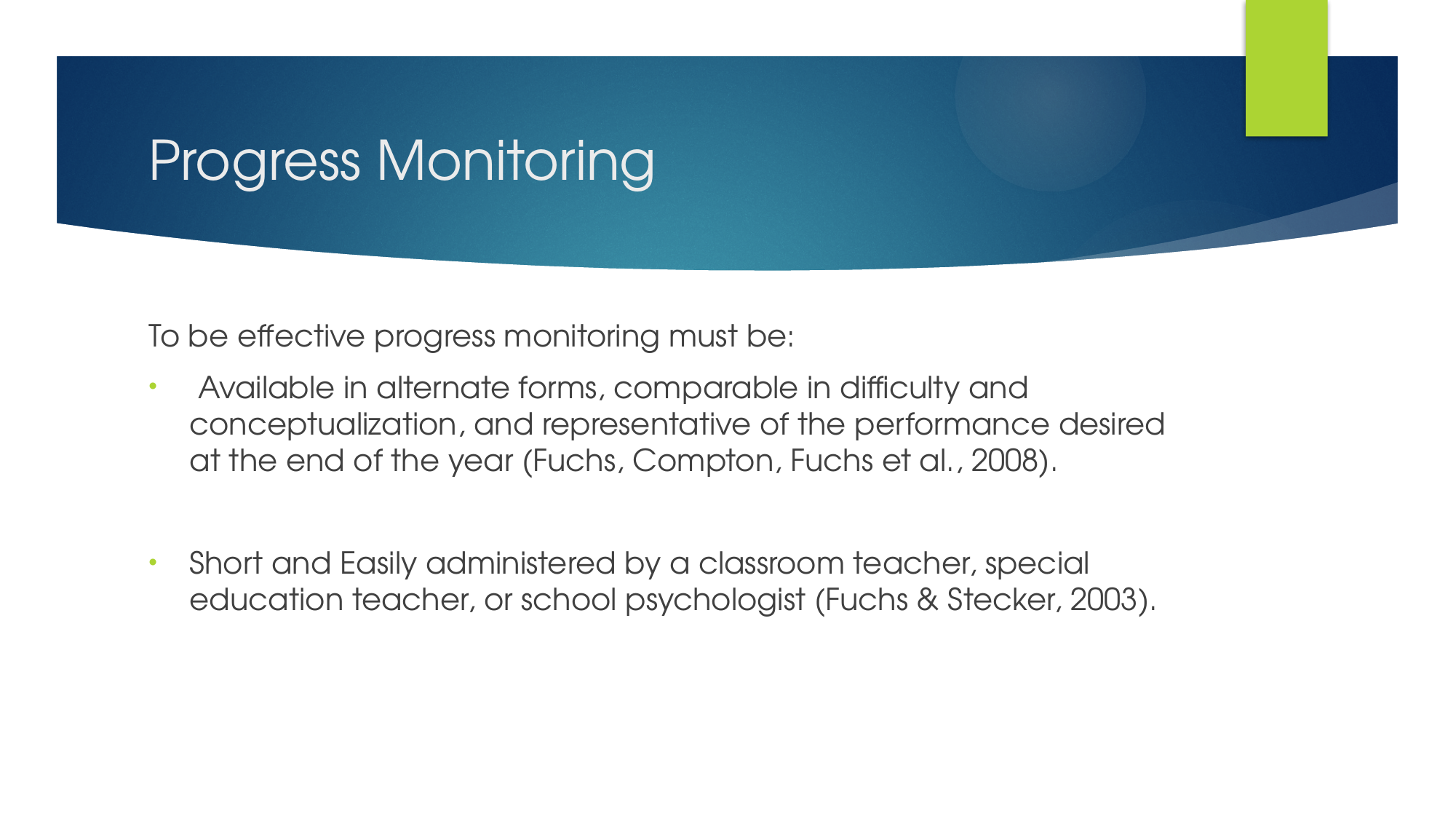

# Progress Monitoring
To be effective progress monitoring must be:
 Available in alternate forms, comparable in difficulty and conceptualization, and representative of the performance desired at the end of the year (Fuchs, Compton, Fuchs et al., 2008).

Short and Easily administered by a classroom teacher, special education teacher, or school psychologist (Fuchs & Stecker, 2003).